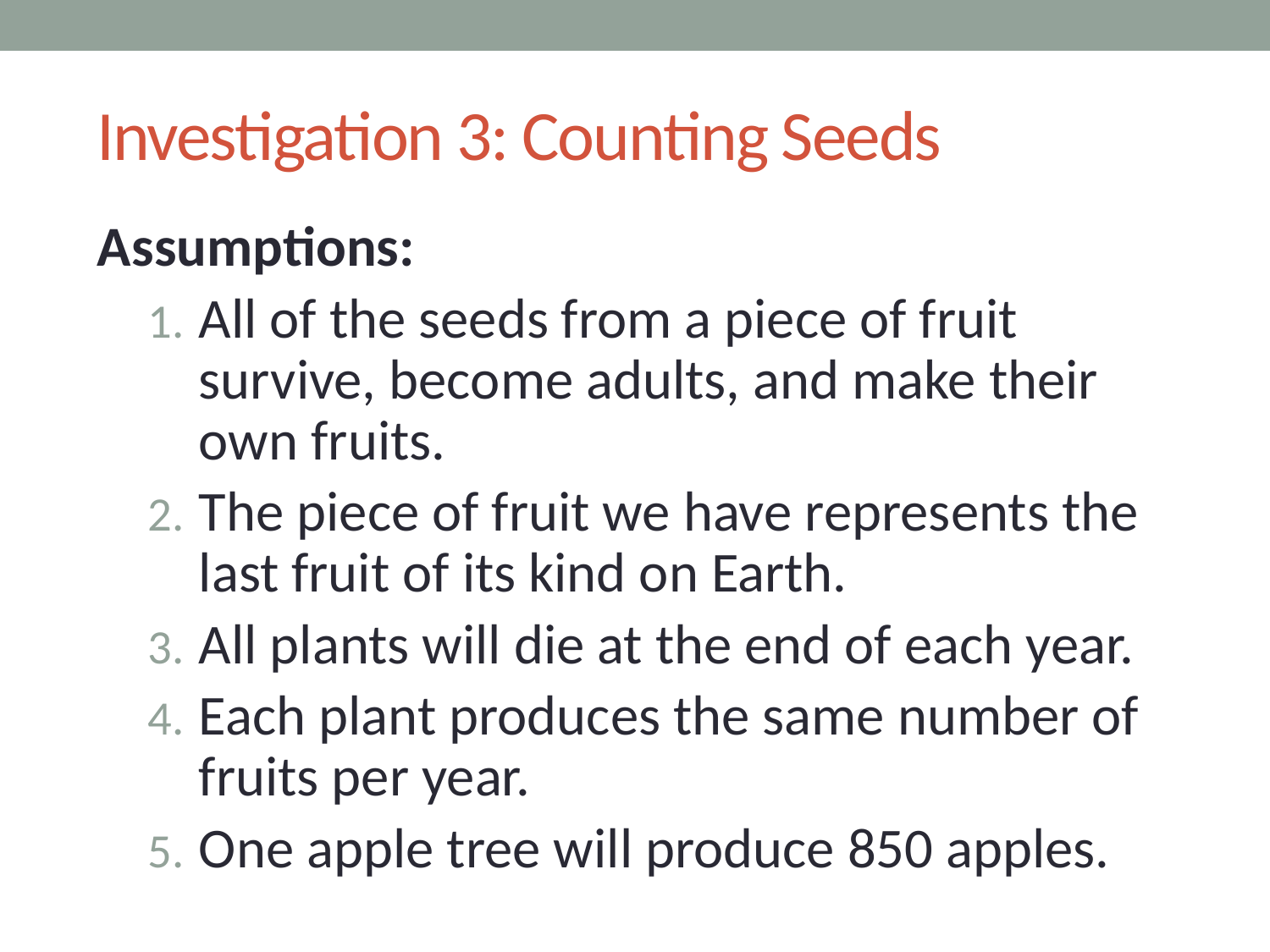

# Investigation 3: Counting Seeds
Assumptions:
All of the seeds from a piece of fruit survive, become adults, and make their own fruits.
The piece of fruit we have represents the last fruit of its kind on Earth.
All plants will die at the end of each year.
Each plant produces the same number of fruits per year.
One apple tree will produce 850 apples.